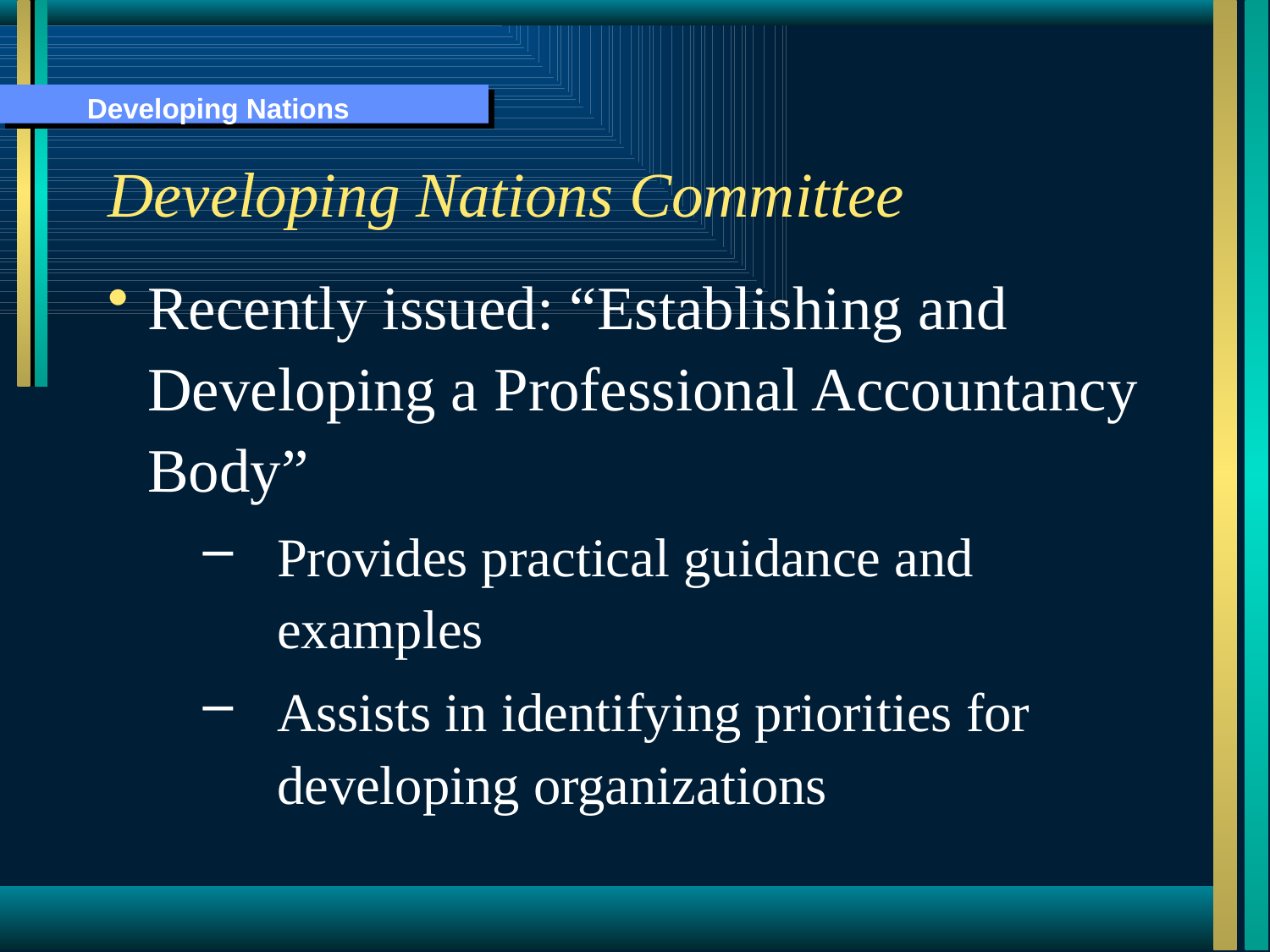

Developing Nations Committee

Developing Nations
Recently issued: “Establishing and Developing a Professional Accountancy Body”
Provides practical guidance and examples
Assists in identifying priorities for developing organizations